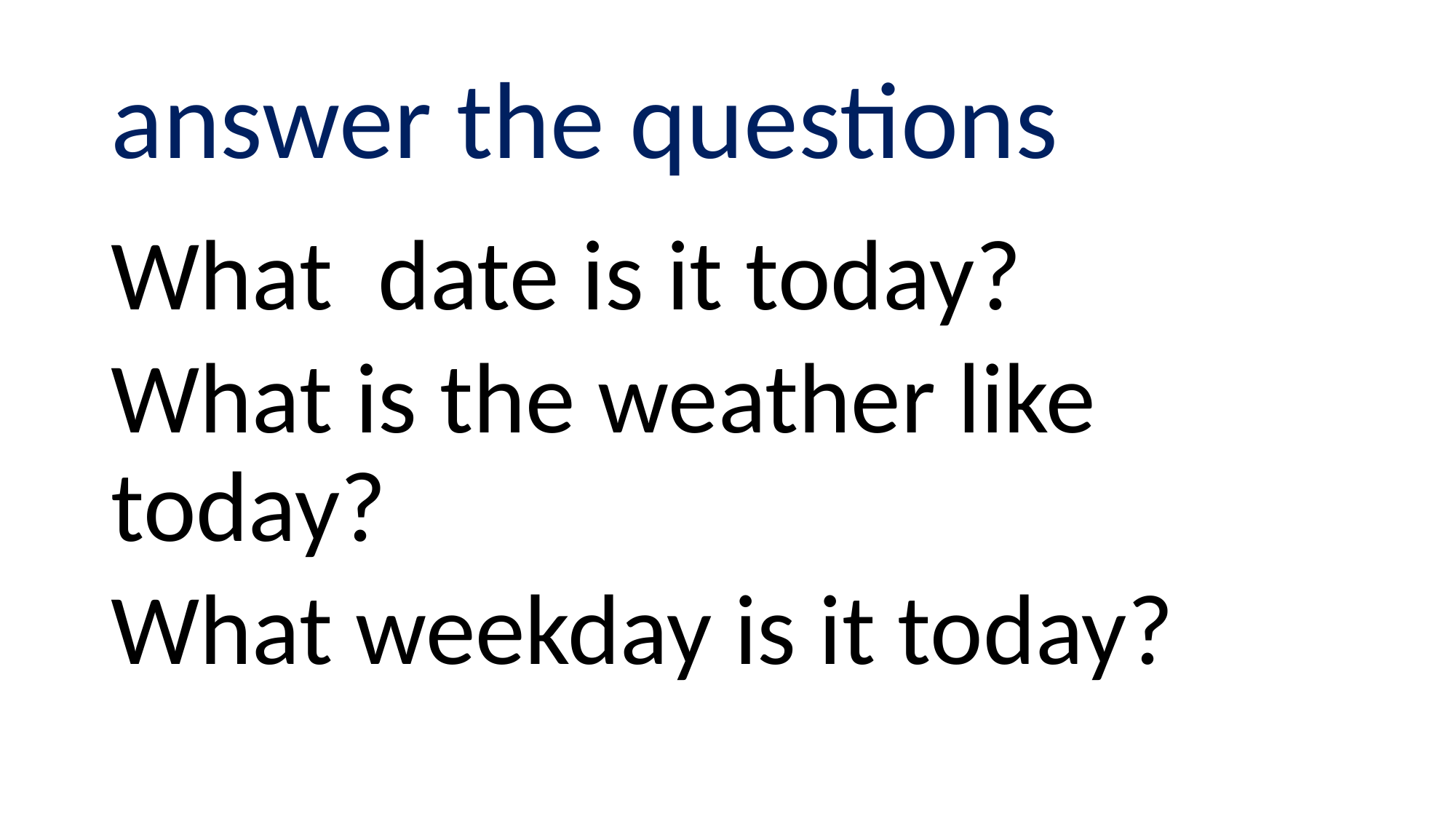

# answer the questions
What  date is it today?
What is the weather like today?
What weekday is it today?